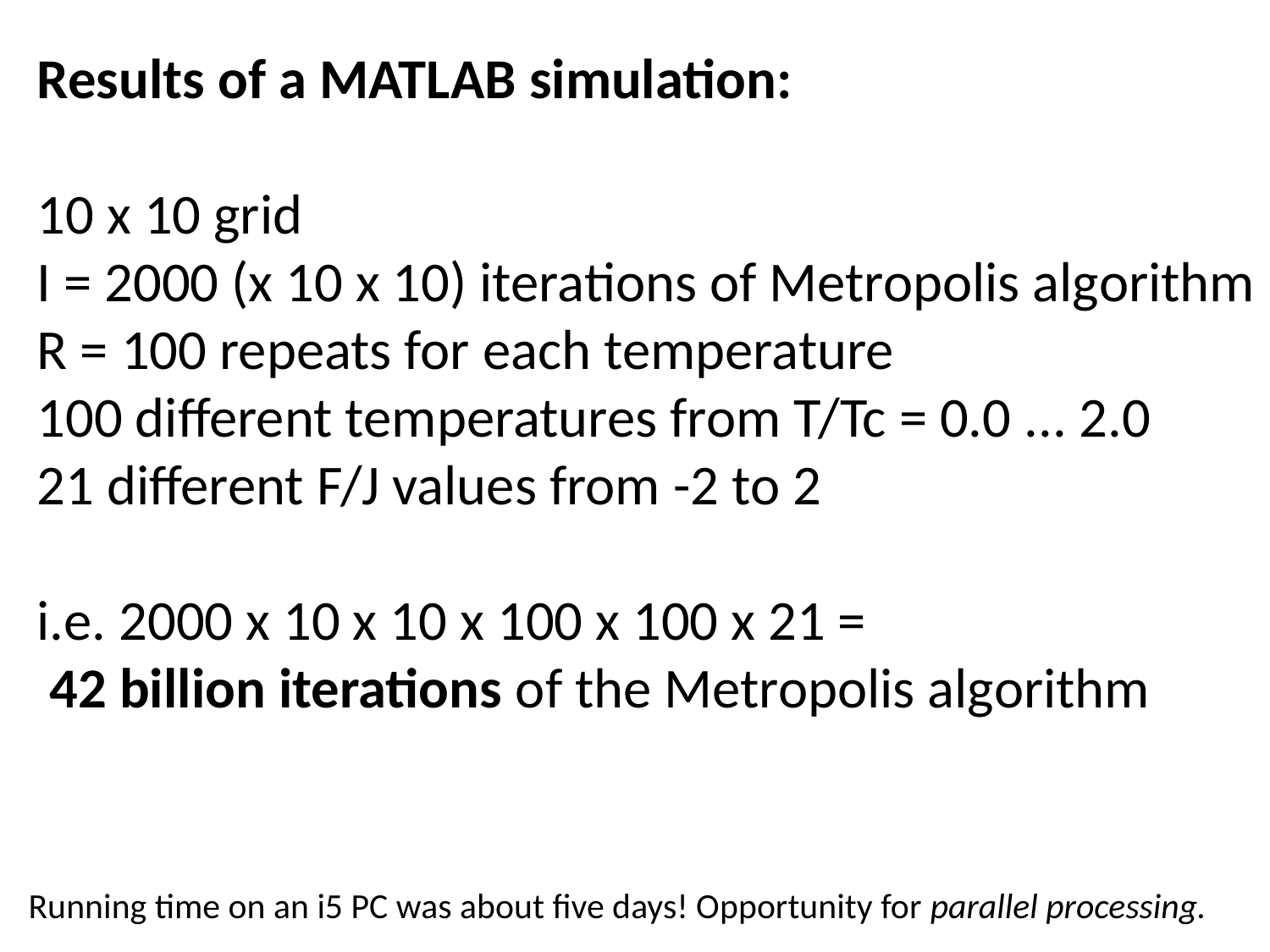

Results of a MATLAB simulation:

10 x 10 grid
I = 2000 (x 10 x 10) iterations of Metropolis algorithm
R = 100 repeats for each temperature
100 different temperatures from T/Tc = 0.0 ... 2.0
21 different F/J values from -2 to 2

i.e. 2000 x 10 x 10 x 100 x 100 x 21 =
 42 billion iterations of the Metropolis algorithm

Running time on an i5 PC was about five days! Opportunity for parallel processing.